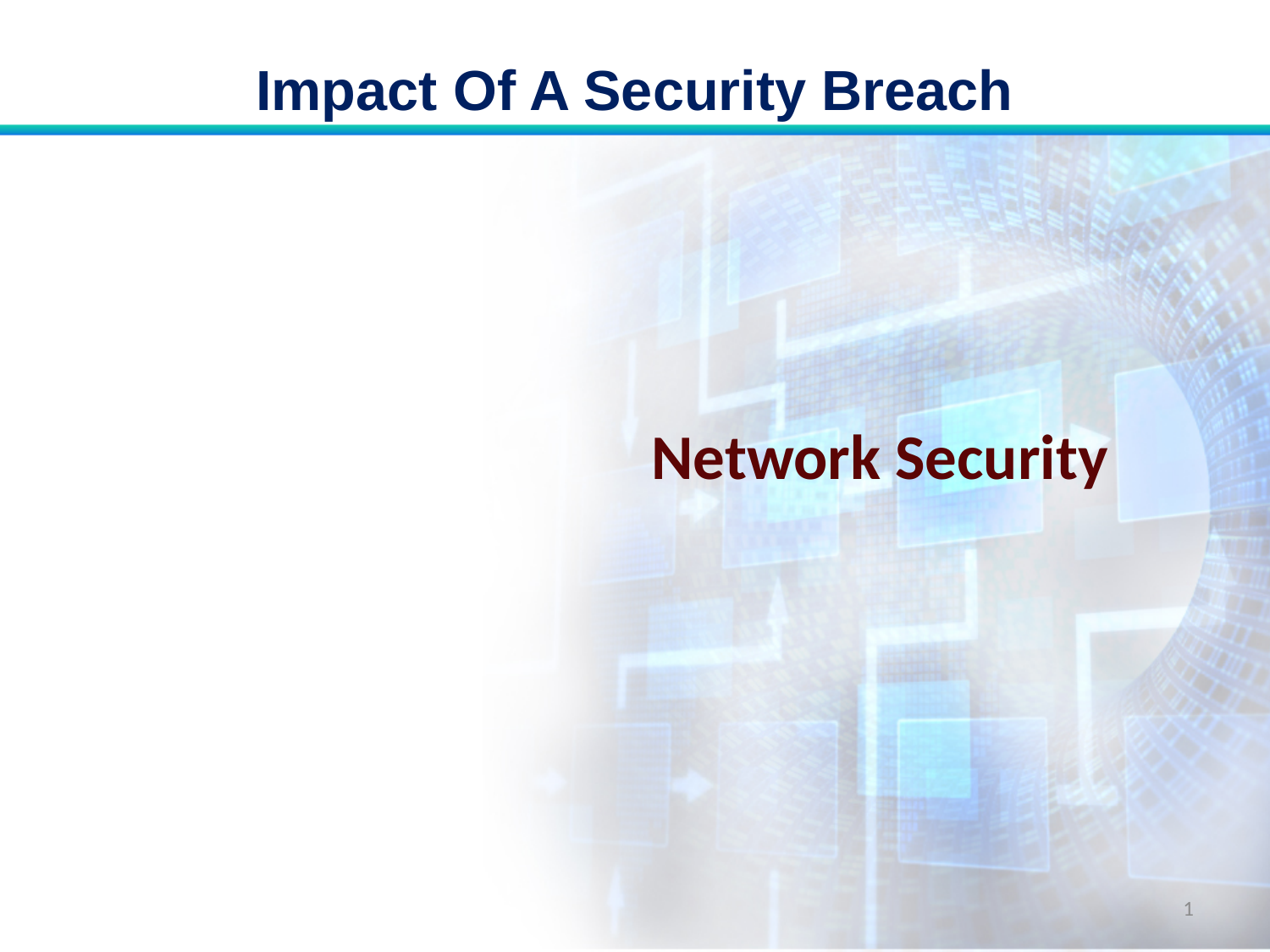

# Impact Of A Security Breach
Network Security
1